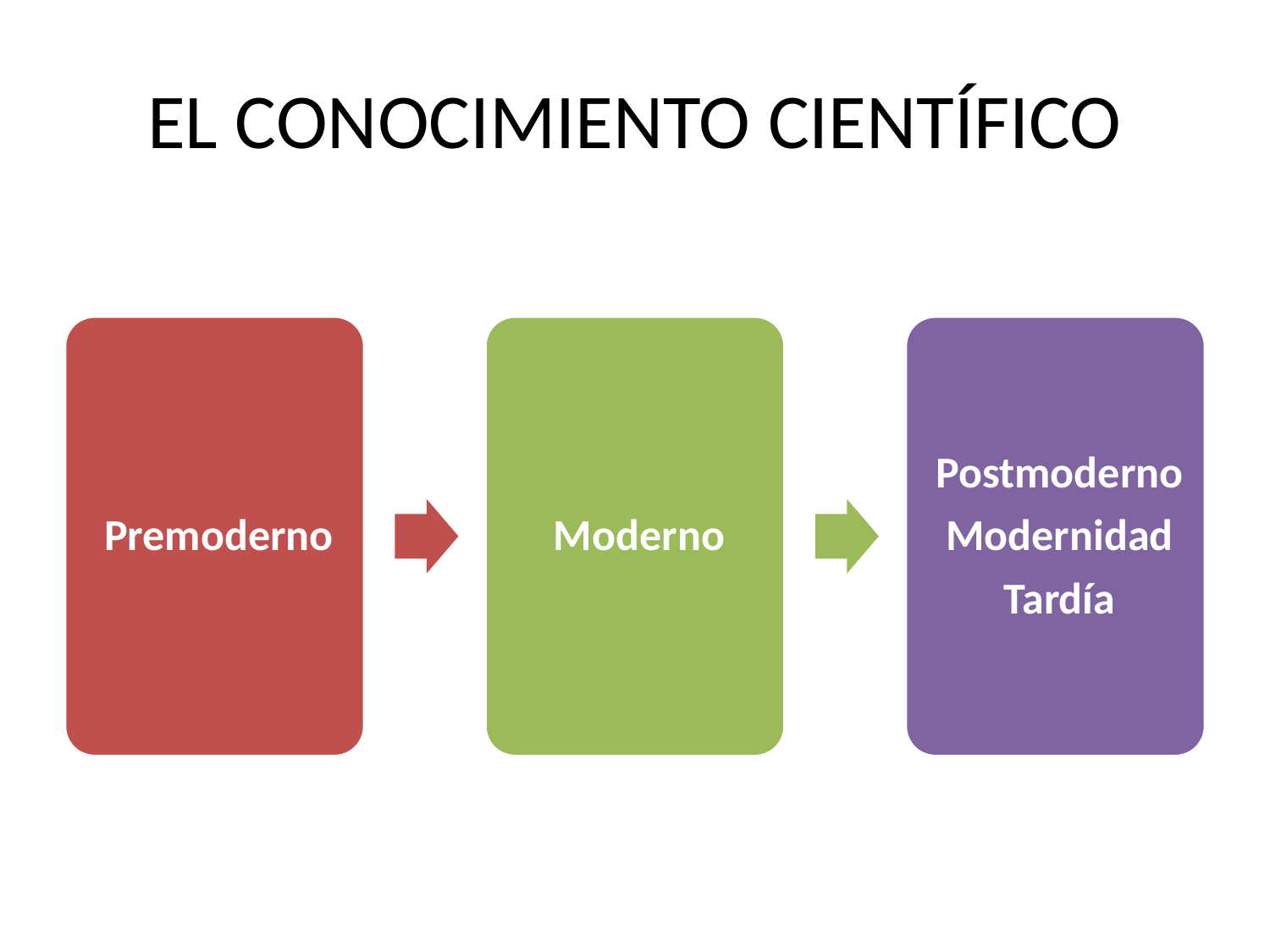

# EL CONOCIMIENTO CIENTÍFICO
Premoderno

Moderno

Postmoderno
Modernidad
Tardía